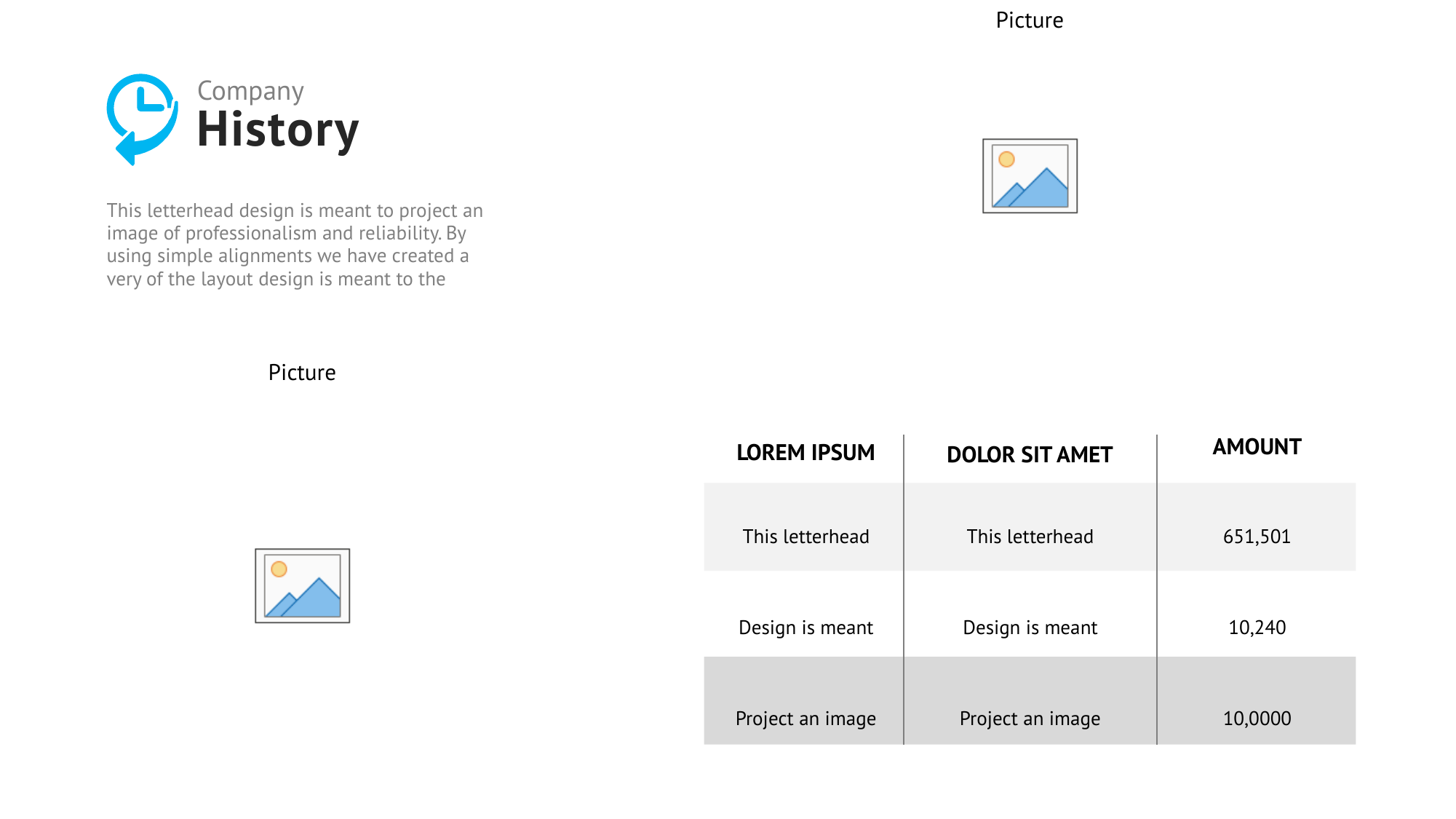

Company
History

This letterhead design is meant to project an image of professionalism and reliability. By using simple alignments we have created a very of the layout design is meant to the

AMOUNT
651,501
10,240
10,0000
DOLOR SIT AMET
This letterhead
Design is meant
Project an image
LOREM IPSUM
This letterhead
Design is meant
Project an image

www.website.com
7